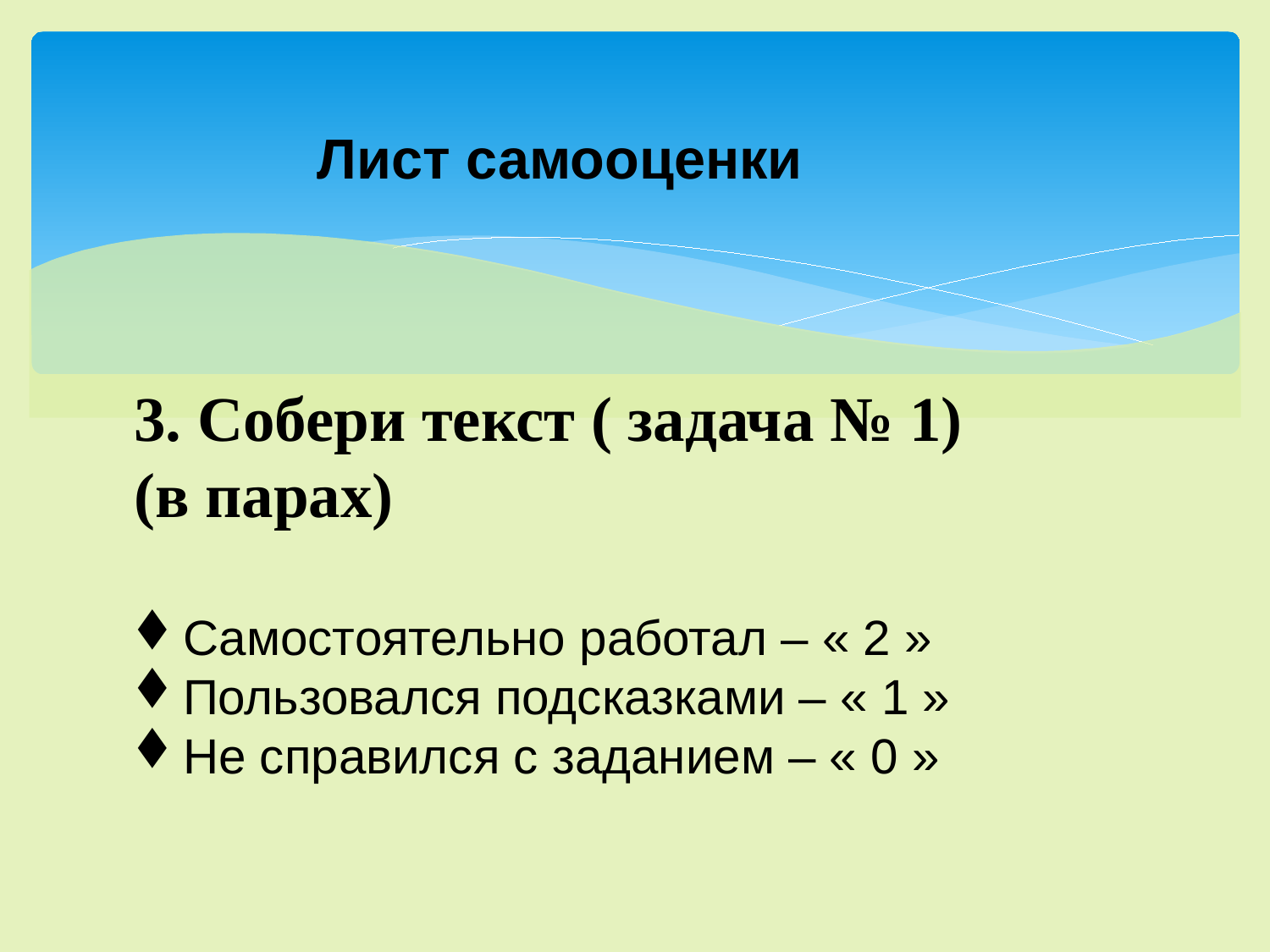

#
 Лист самооценки
3. Собери текст ( задача № 1)
(в парах)

Самостоятельно работал – « 2 »
Пользовался подсказками – « 1 »
Не справился с заданием – « 0 »